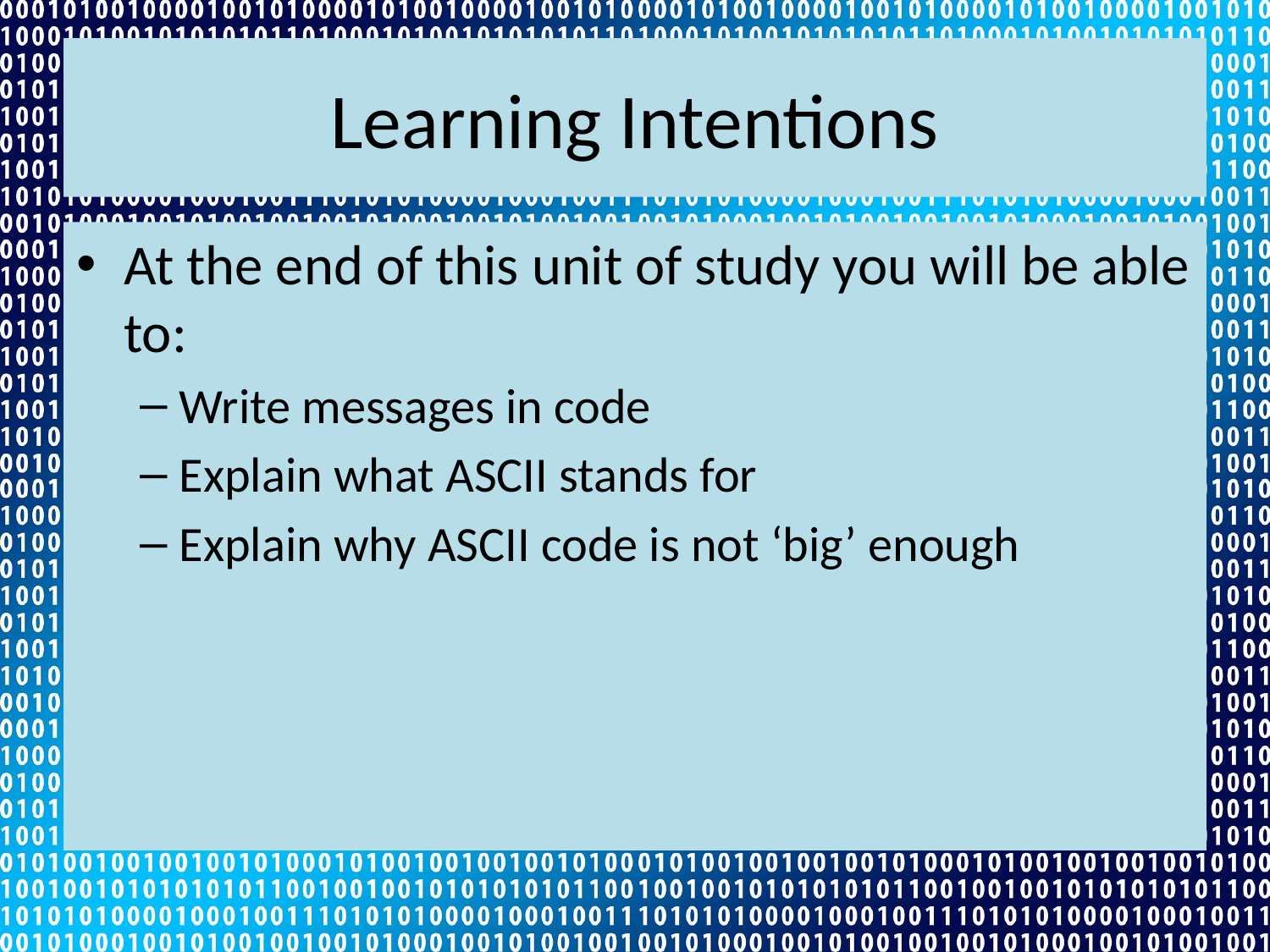

# Learning Intentions
At the end of this unit of study you will be able to:
Write messages in code
Explain what ASCII stands for
Explain why ASCII code is not ‘big’ enough